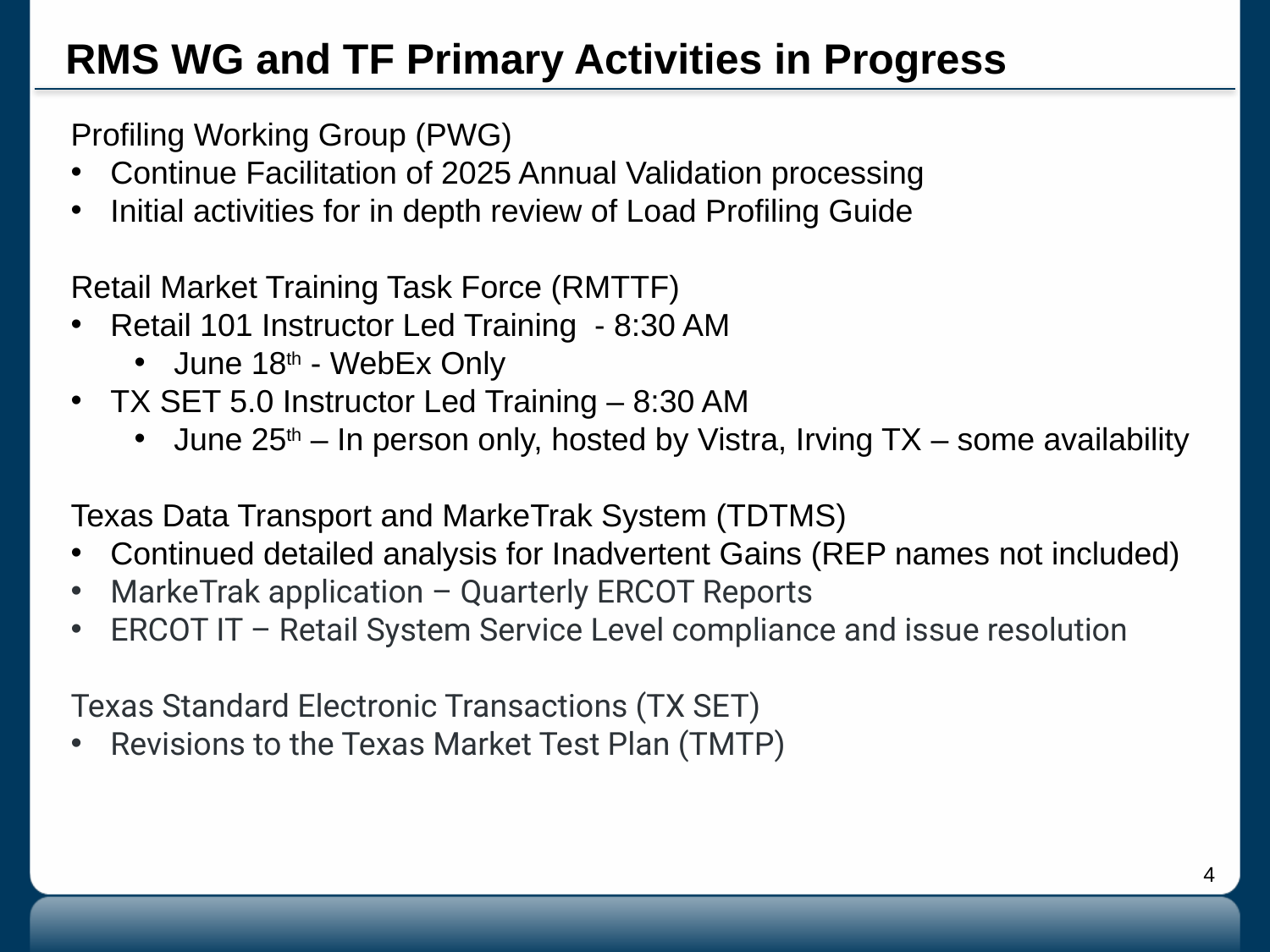

# RMS WG and TF Primary Activities in Progress
Profiling Working Group (PWG)
Continue Facilitation of 2025 Annual Validation processing
Initial activities for in depth review of Load Profiling Guide

Retail Market Training Task Force (RMTTF)
Retail 101 Instructor Led Training  - 8:30 AM
June 18th - WebEx Only
TX SET 5.0 Instructor Led Training – 8:30 AM
June 25th – In person only, hosted by Vistra, Irving TX – some availability

Texas Data Transport and MarkeTrak System (TDTMS)
Continued detailed analysis for Inadvertent Gains (REP names not included)
MarkeTrak application – Quarterly ERCOT Reports
ERCOT IT – Retail System Service Level compliance and issue resolution

Texas Standard Electronic Transactions (TX SET)
Revisions to the Texas Market Test Plan (TMTP)